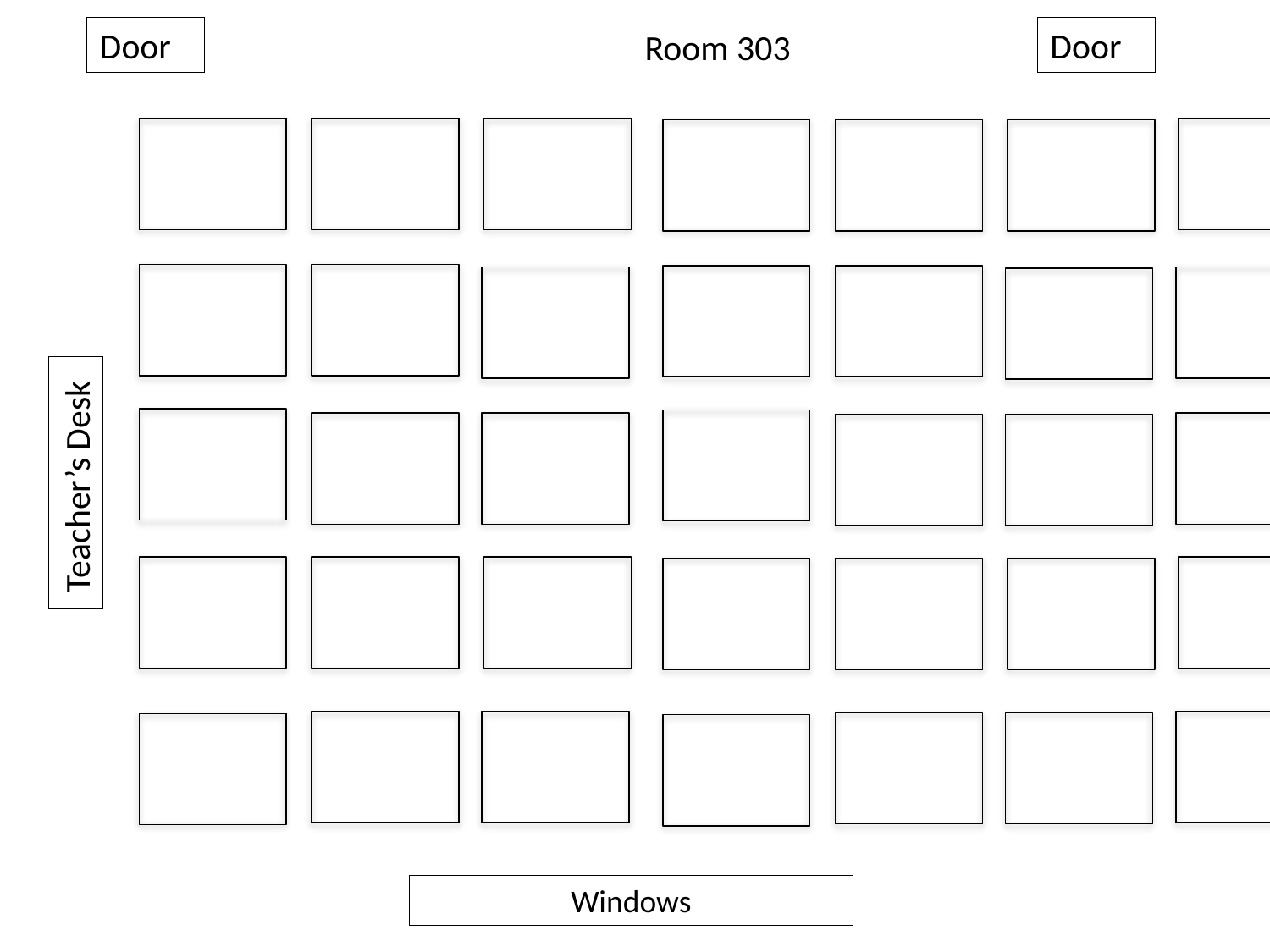

Door
Door
Room 303

Teacher’s Desk

Windows